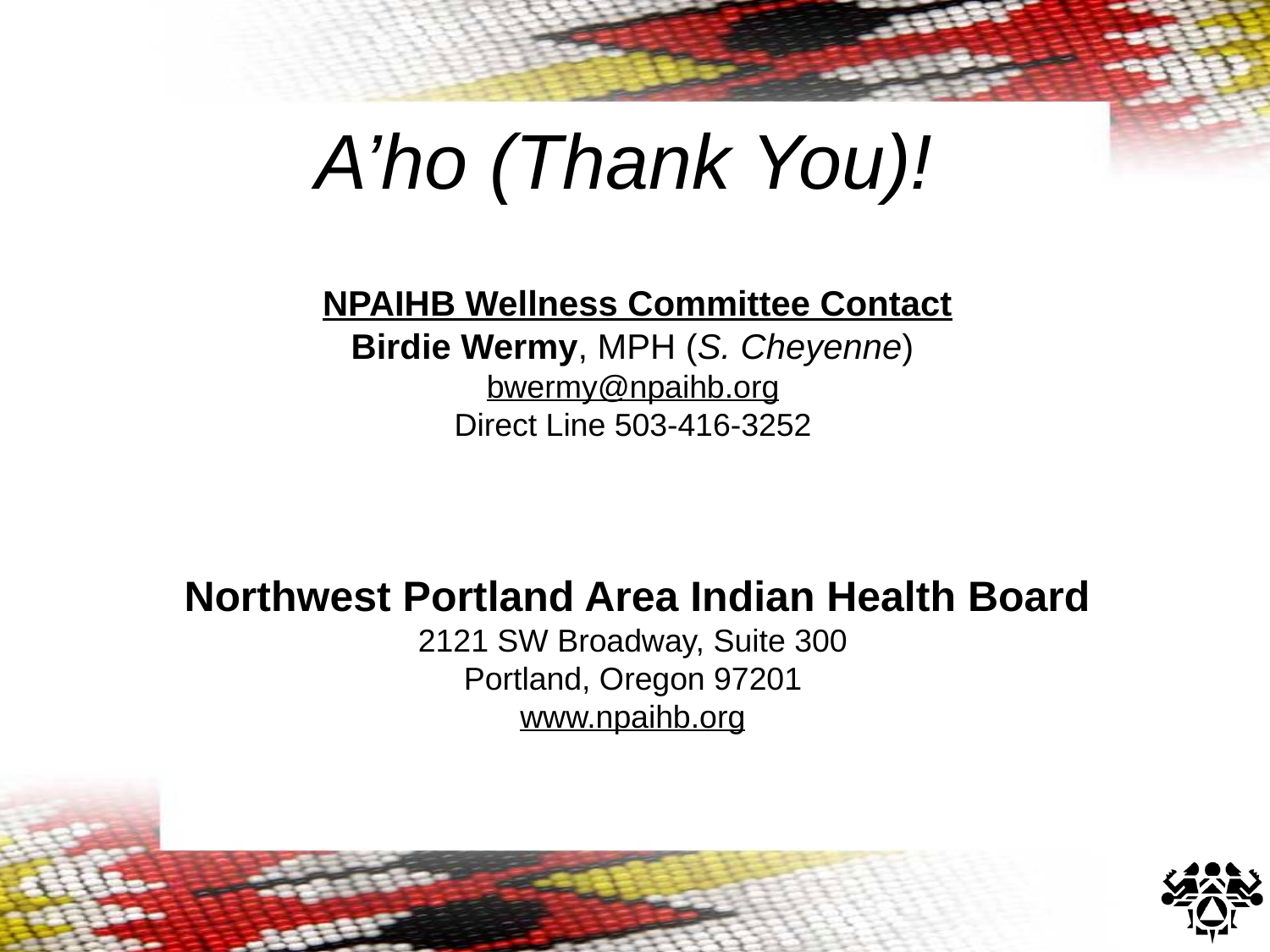

A’ho (Thank You)!
NPAIHB Wellness Committee Contact
Birdie Wermy, MPH (S. Cheyenne)
bwermy@npaihb.org
Direct Line 503-416-3252

Northwest Portland Area Indian Health Board
2121 SW Broadway, Suite 300
Portland, Oregon 97201
www.npaihb.org